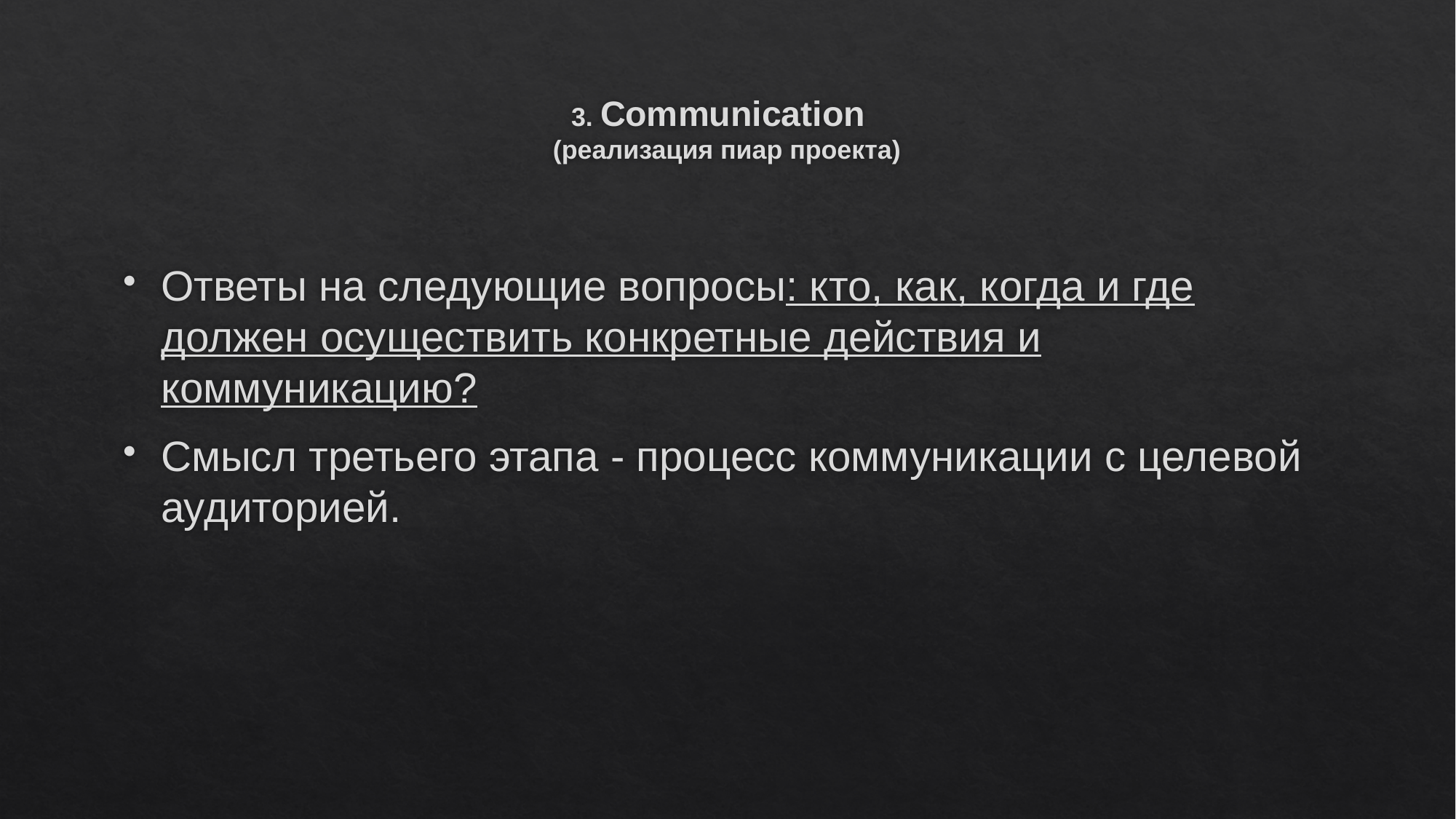

# 3. Communication (реализация пиар проекта)
Ответы на следующие вопросы: кто, как, когда и где должен осуществить конкретные действия и коммуникацию?
Смысл третьего этапа - процесс коммуникации с целевой аудиторией.